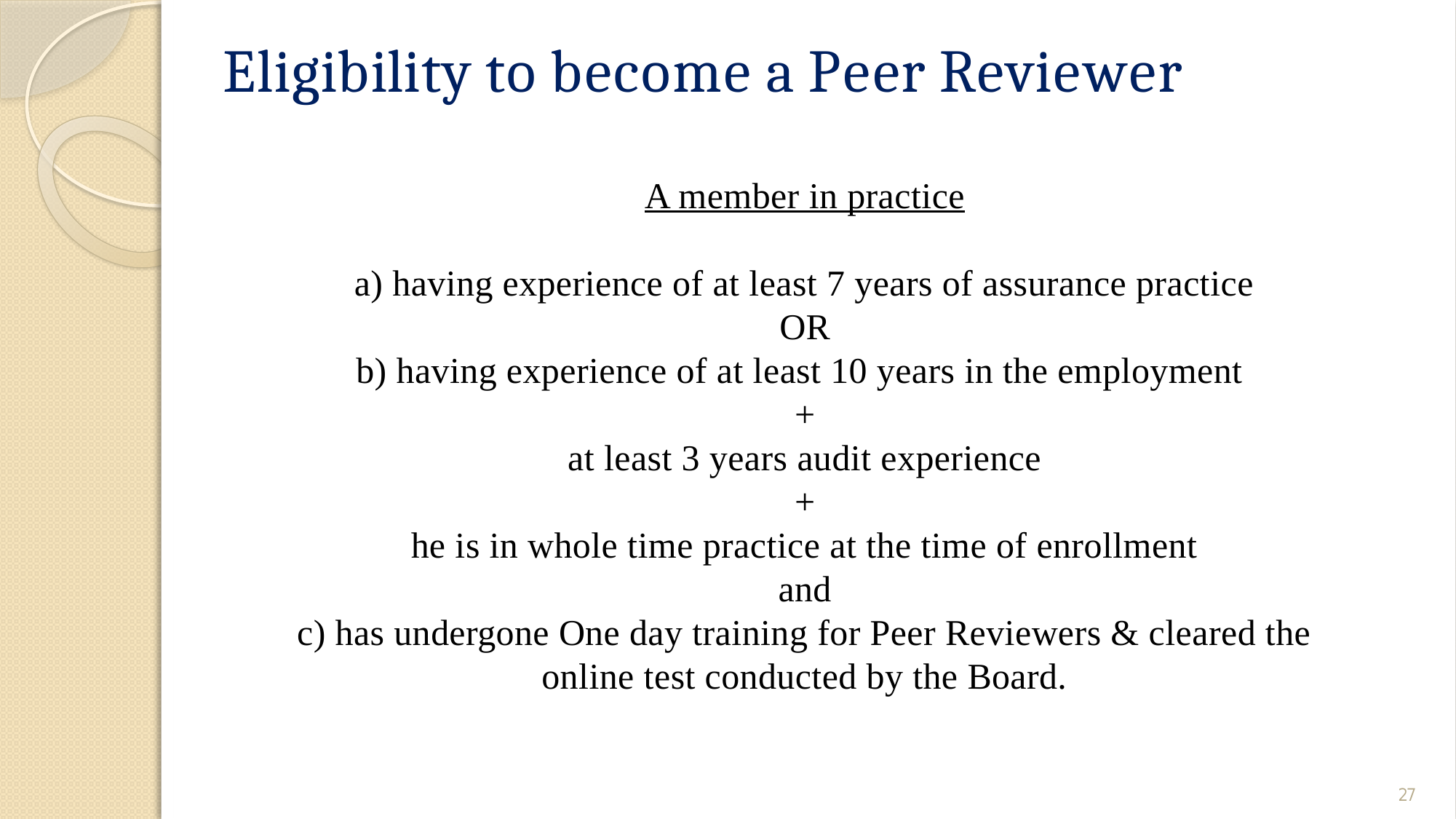

Eligibility to become a Peer Reviewer
A member in practice

a) having experience of at least 7 years of assurance practice
OR
b) having experience of at least 10 years in the employment
+
at least 3 years audit experience
+
he is in whole time practice at the time of enrollment
and
c) has undergone One day training for Peer Reviewers & cleared the online test conducted by the Board.
27